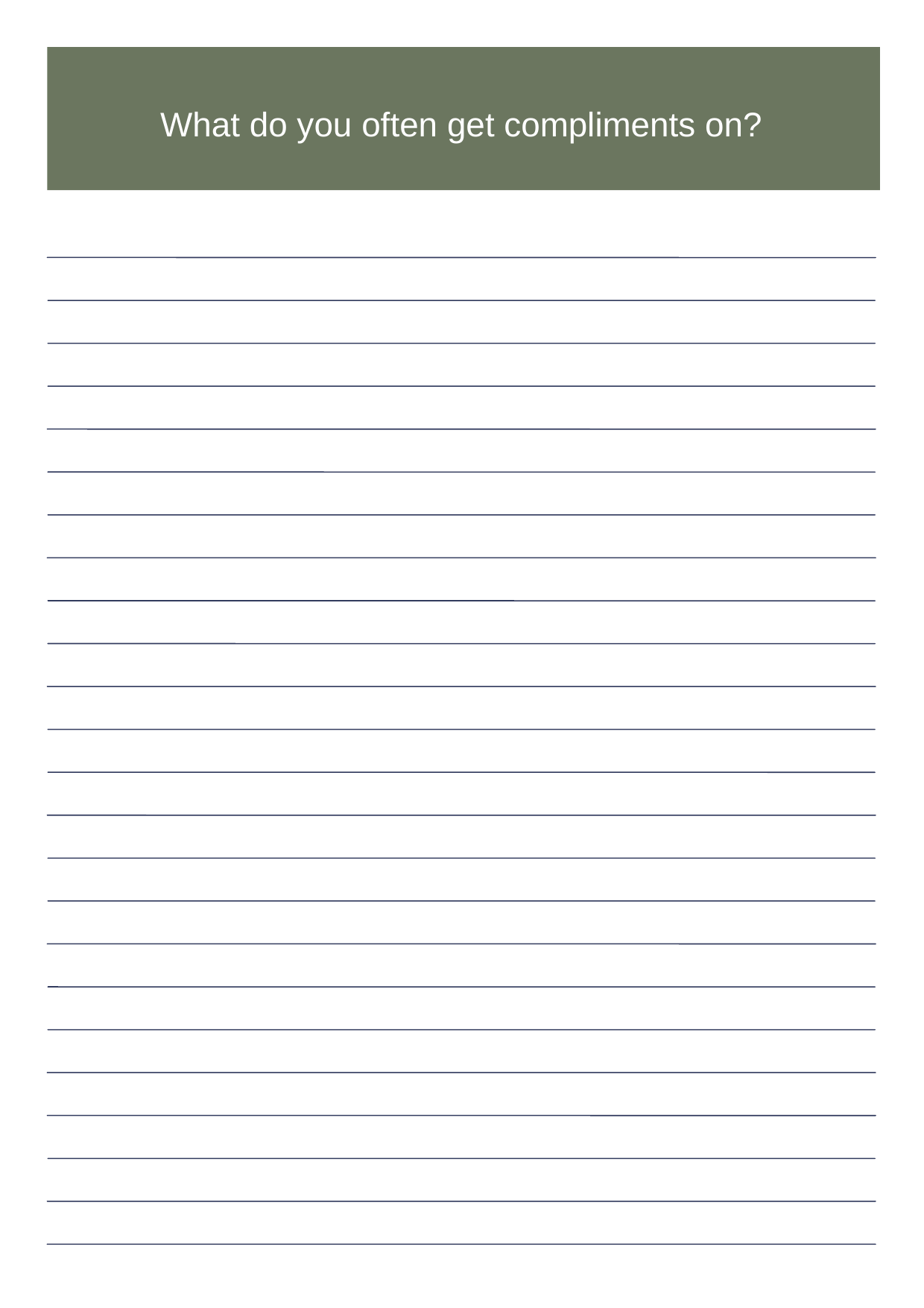

What do you often get compliments on?